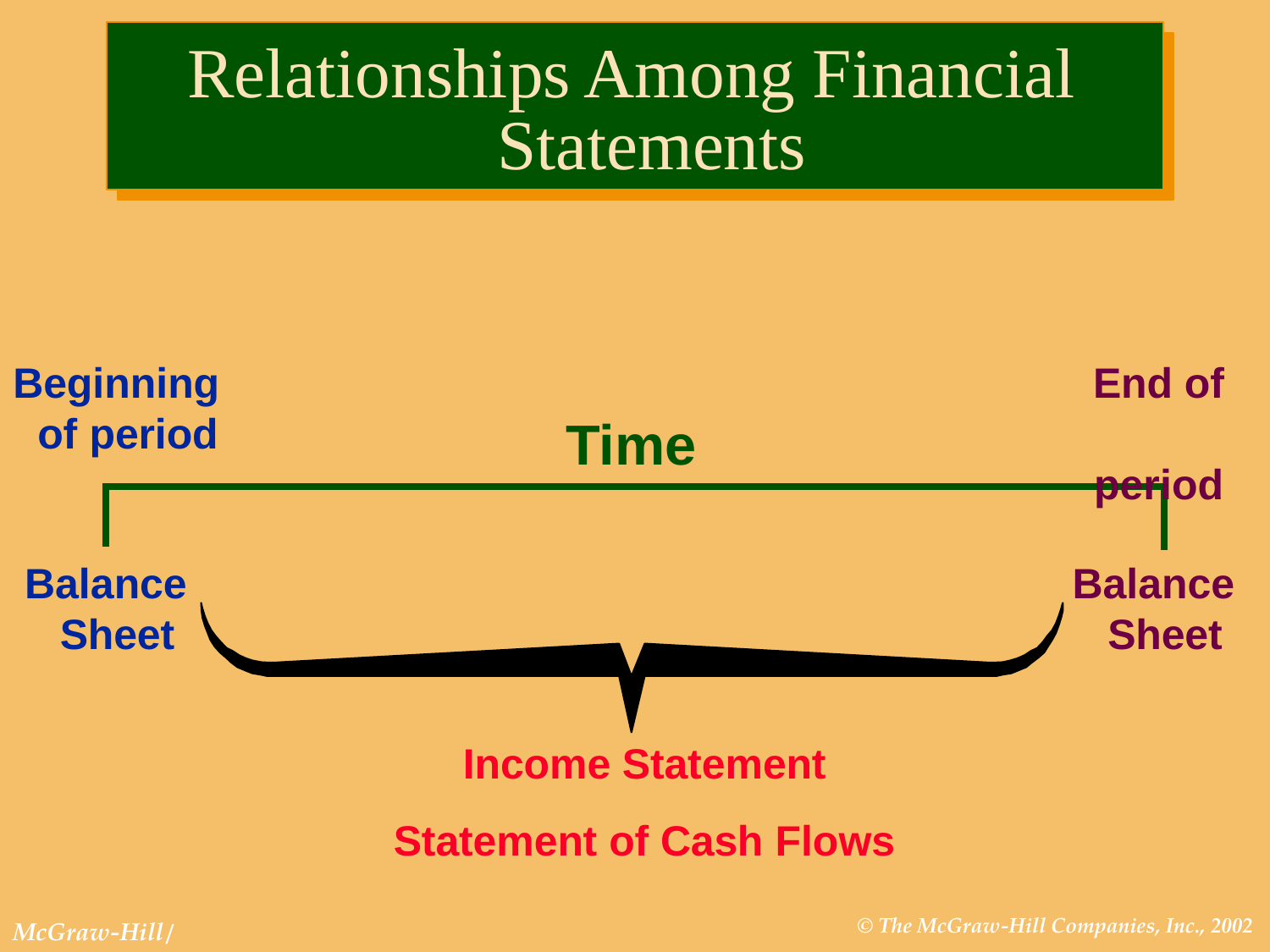

# Relationships Among Financial  Statements
Beginning  of period
End of  period
Time

Balance  Sheet
Balance  Sheet

Income Statement  Statement of Cash Flows
© The McGraw-Hill Companies, Inc., 2002
McGraw-Hill/Irwin